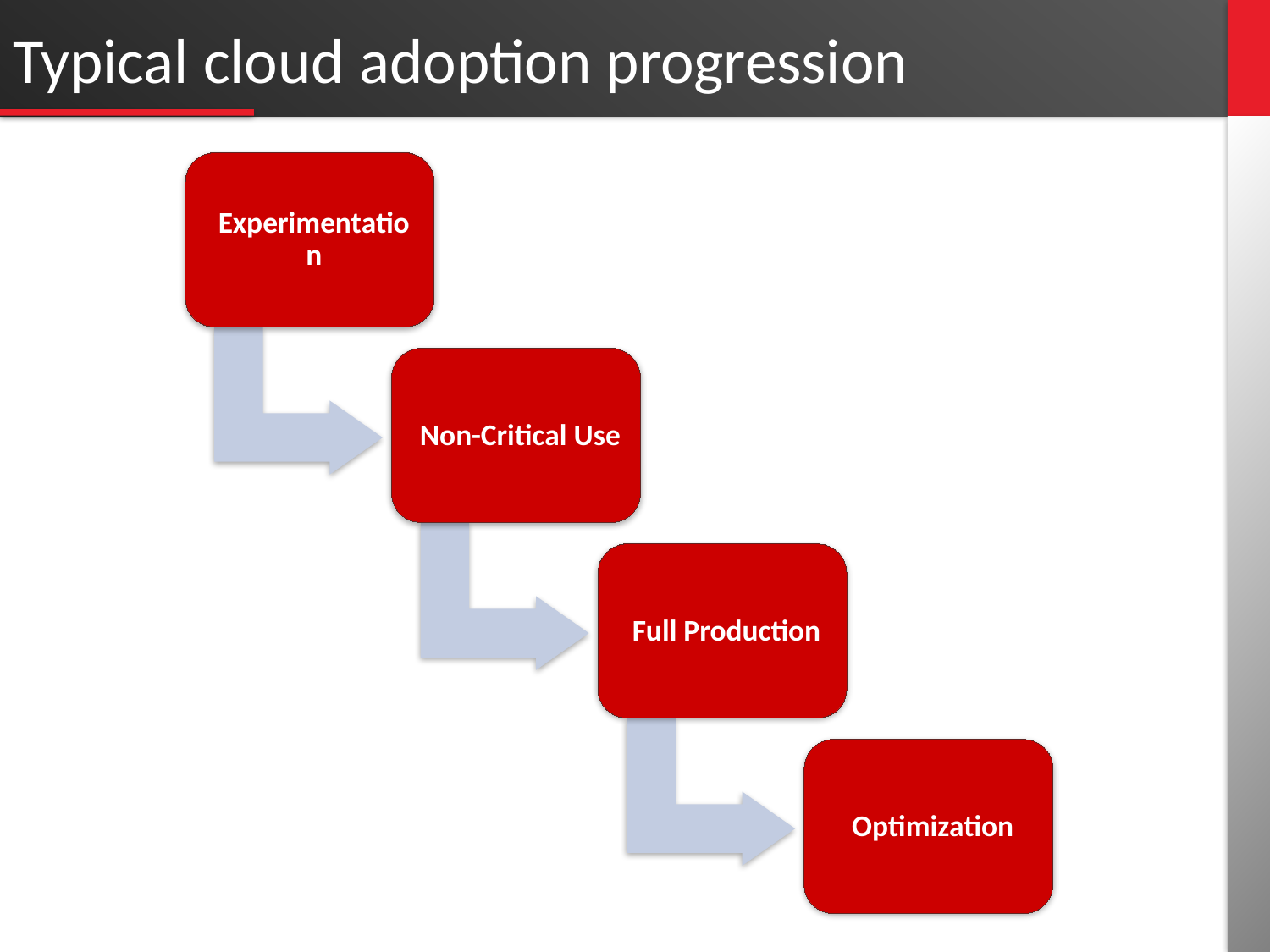

# Typical cloud adoption progression
Experimentation
Non-Critical Use
Full Production
Optimization